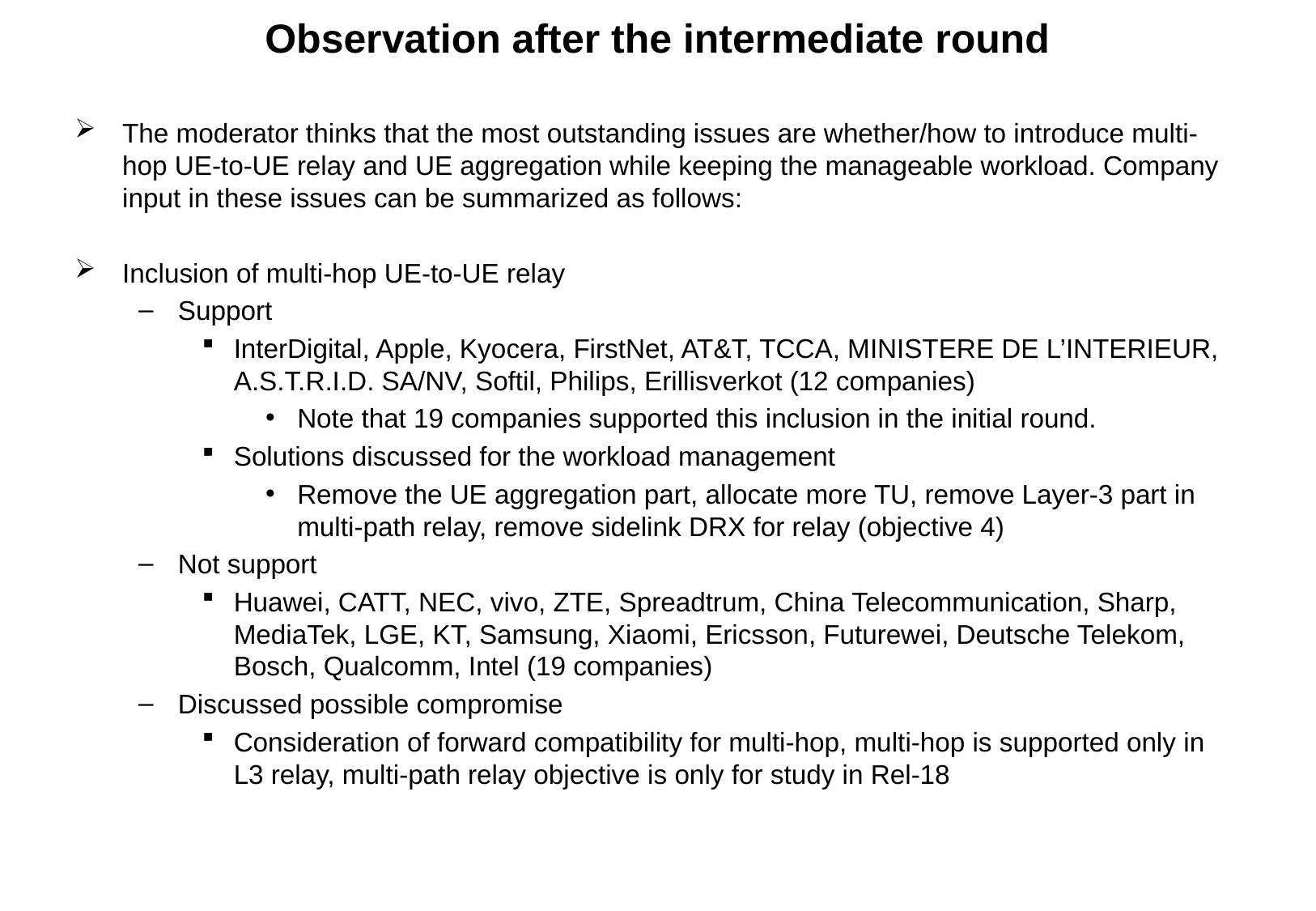

# Observation after the intermediate round
The moderator thinks that the most outstanding issues are whether/how to introduce multi-hop UE-to-UE relay and UE aggregation while keeping the manageable workload. Company input in these issues can be summarized as follows:

Inclusion of multi-hop UE-to-UE relay
Support
InterDigital, Apple, Kyocera, FirstNet, AT&T, TCCA, MINISTERE DE L’INTERIEUR, A.S.T.R.I.D. SA/NV, Softil, Philips, Erillisverkot (12 companies)
Note that 19 companies supported this inclusion in the initial round.
Solutions discussed for the workload management
Remove the UE aggregation part, allocate more TU, remove Layer-3 part in multi-path relay, remove sidelink DRX for relay (objective 4)
Not support
Huawei, CATT, NEC, vivo, ZTE, Spreadtrum, China Telecommunication, Sharp, MediaTek, LGE, KT, Samsung, Xiaomi, Ericsson, Futurewei, Deutsche Telekom, Bosch, Qualcomm, Intel (19 companies)
Discussed possible compromise
Consideration of forward compatibility for multi-hop, multi-hop is supported only in L3 relay, multi-path relay objective is only for study in Rel-18